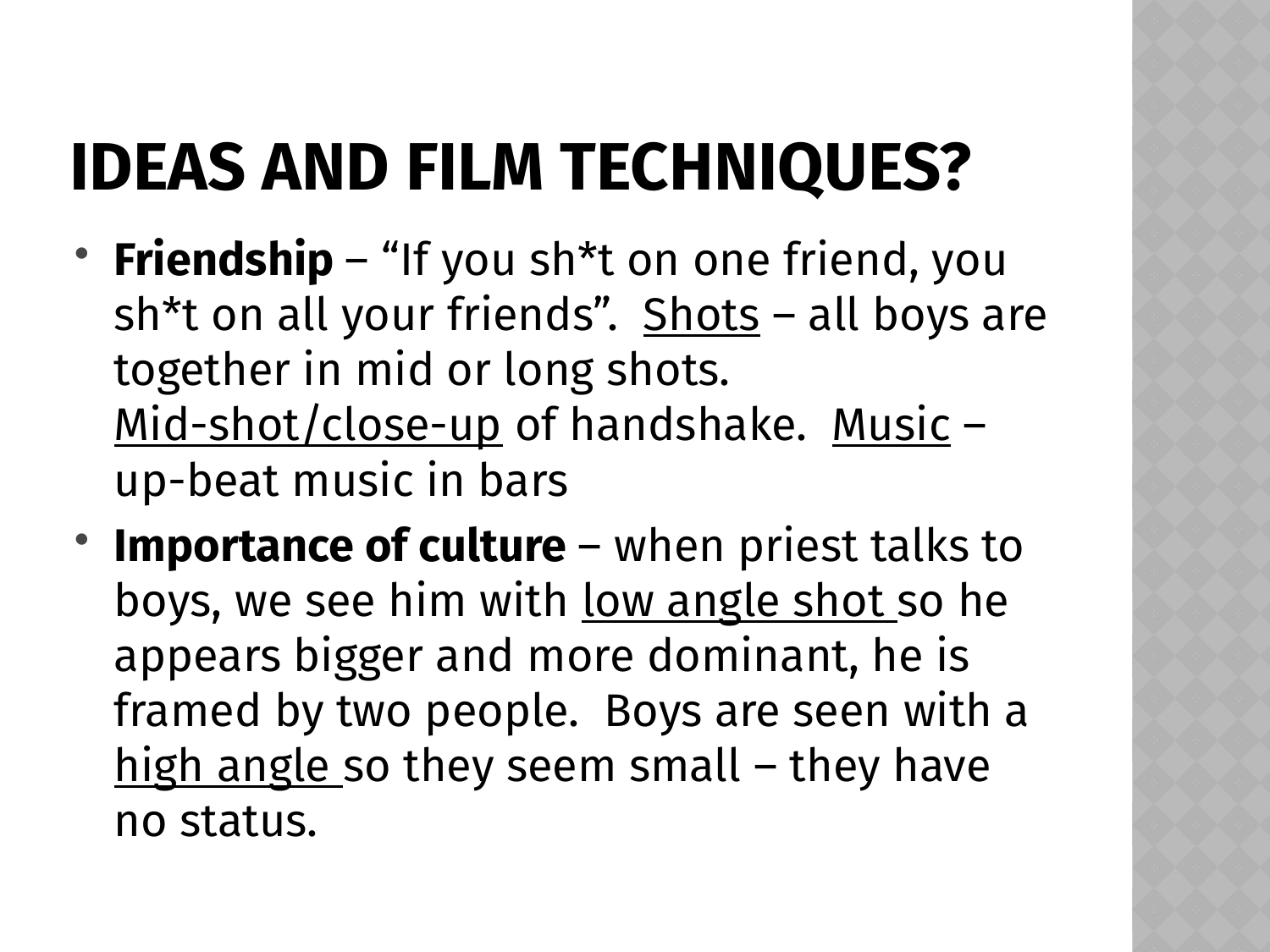

# Ideas and film techniques?
Friendship – “If you sh*t on one friend, you sh*t on all your friends”.  Shots – all boys are together in mid or long shots.  Mid-shot/close-up of handshake.  Music – up-beat music in bars
Importance of culture – when priest talks to boys, we see him with low angle shot so he appears bigger and more dominant, he is framed by two people.  Boys are seen with a high angle so they seem small – they have no status.